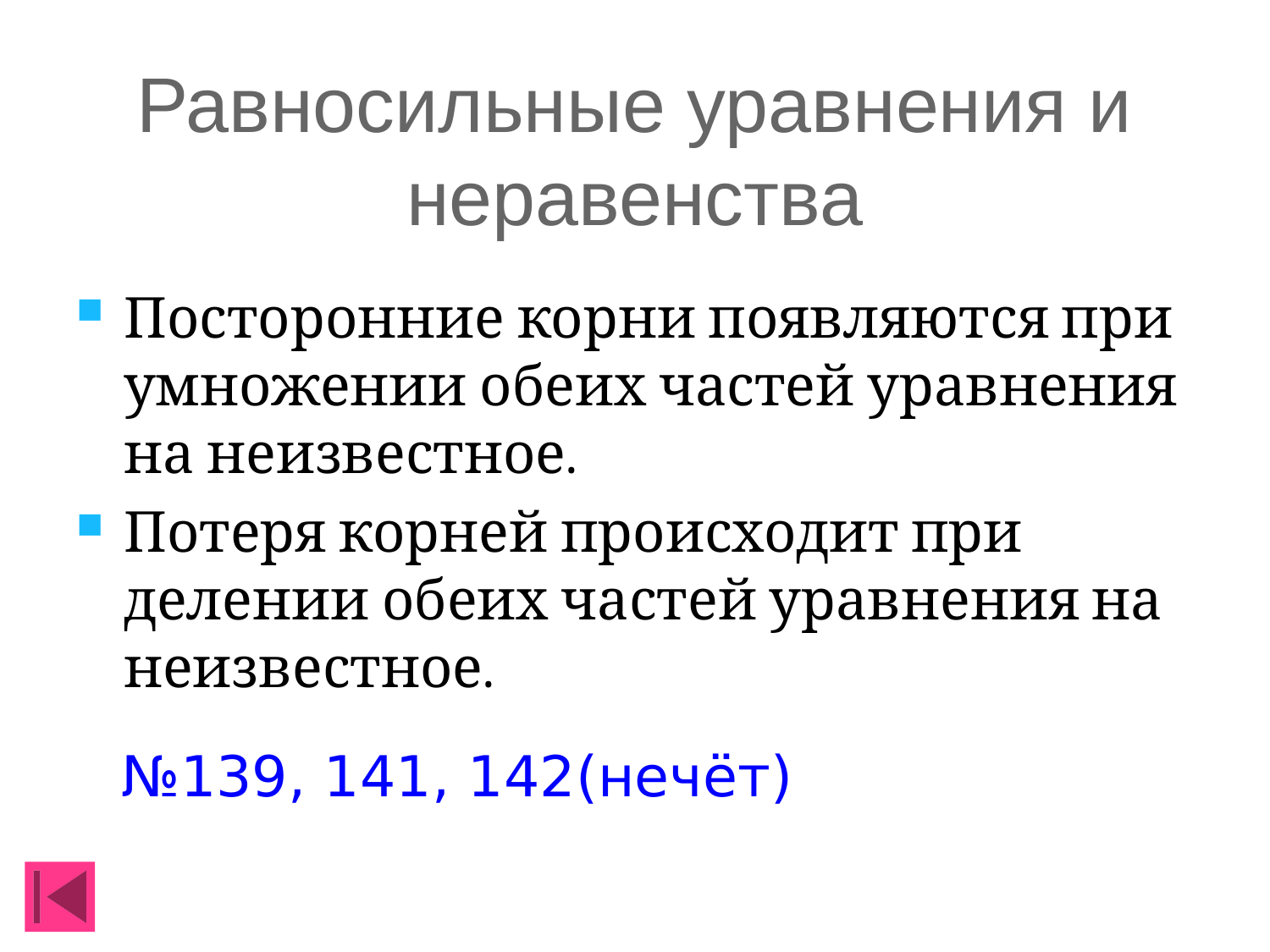

# Равносильные уравнения и неравенства
Посторонние корни появляются при умножении обеих частей уравнения на неизвестное.
Потеря корней происходит при делении обеих частей уравнения на неизвестное.

№139, 141, 142(нечёт)